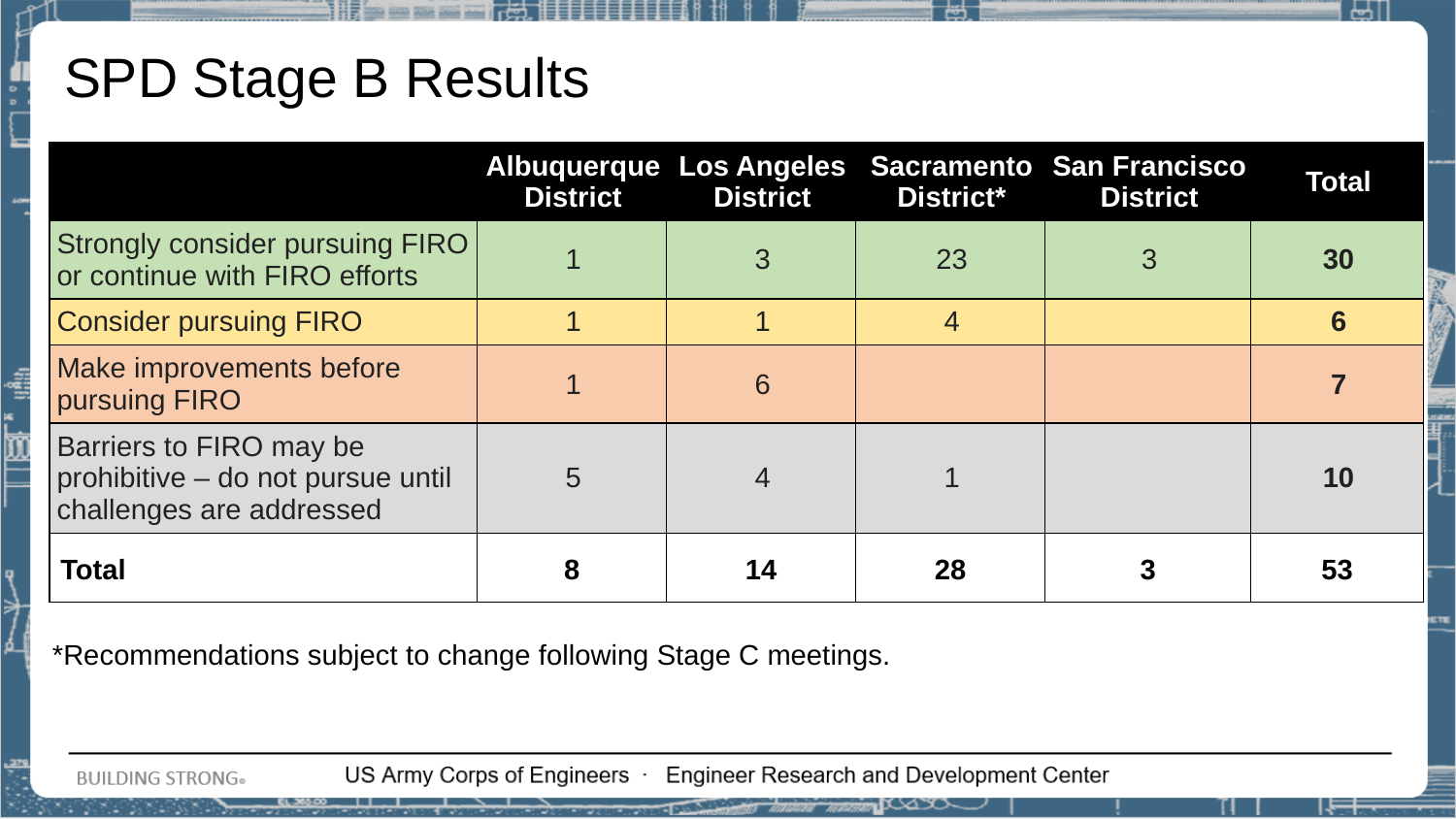

# SPD Stage B Results
|  | Albuquerque District | Los Angeles District | Sacramento District\* | San Francisco District | Total |
| --- | --- | --- | --- | --- | --- |
| Strongly consider pursuing FIRO or continue with FIRO efforts | 1 | 3 | 23 | 3 | 30 |
| Consider pursuing FIRO | 1 | 1 | 4 |  | 6 |
| Make improvements before pursuing FIRO | 1 | 6 |  |  | 7 |
| Barriers to FIRO may be prohibitive – do not pursue until challenges are addressed | 5 | 4 | 1 |  | 10 |
| Total | 8 | 14 | 28 | 3 | 53 |
*Recommendations subject to change following Stage C meetings.